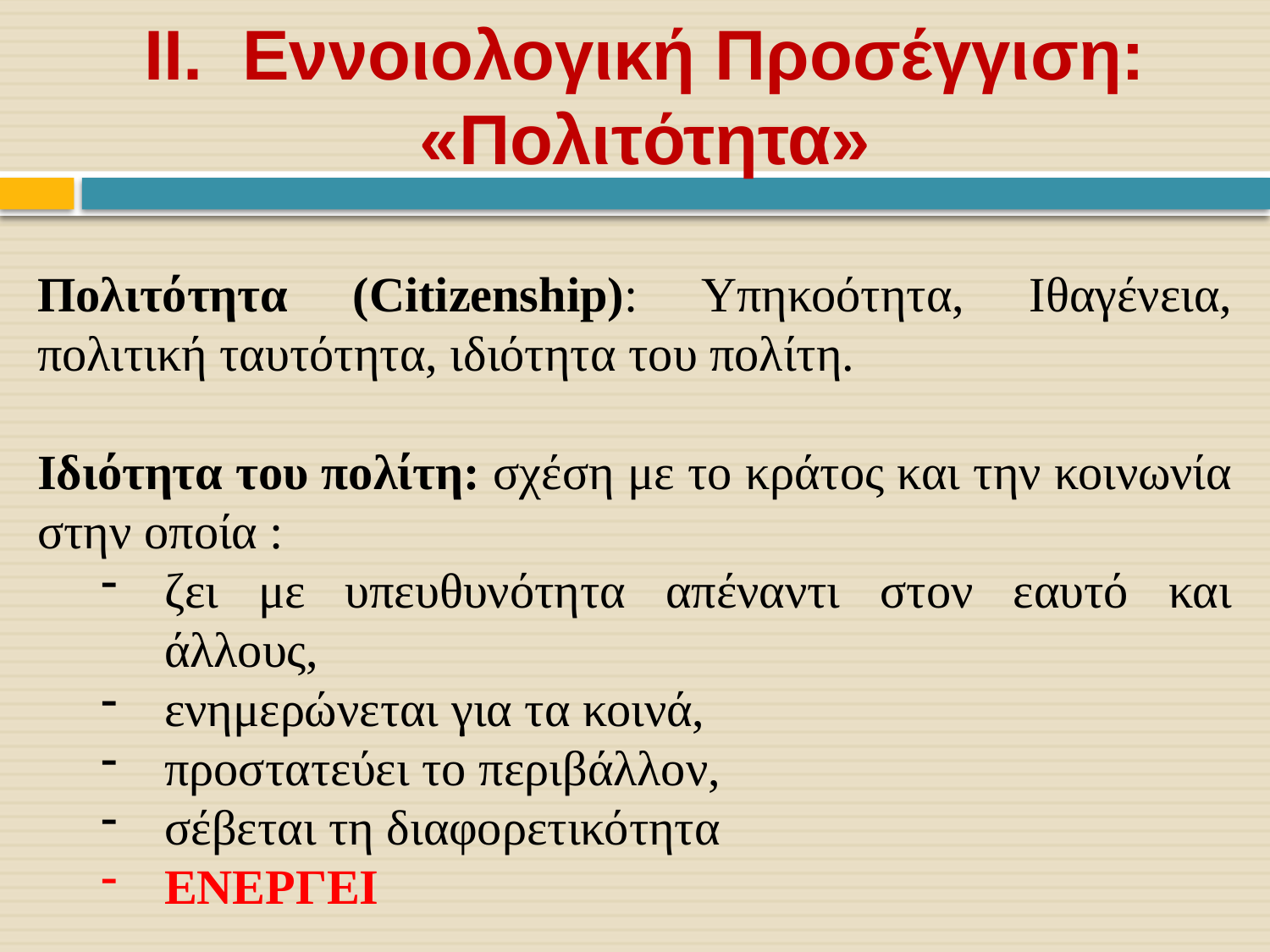

ΙΙ.  Εννοιολογική Προσέγγιση:
«Πολιτότητα»
Πολιτότητα (Citizenship): Υπηκοότητα, Ιθαγένεια, πολιτική ταυτότητα, ιδιότητα του πολίτη.

Ιδιότητα του πολίτη: σχέση με το κράτος και την κοινωνία στην οποία :
ζει με υπευθυνότητα απέναντι στον εαυτό και άλλους,
ενημερώνεται για τα κοινά,
προστατεύει το περιβάλλον,
σέβεται τη διαφορετικότητα
ΕΝΕΡΓΕΙ